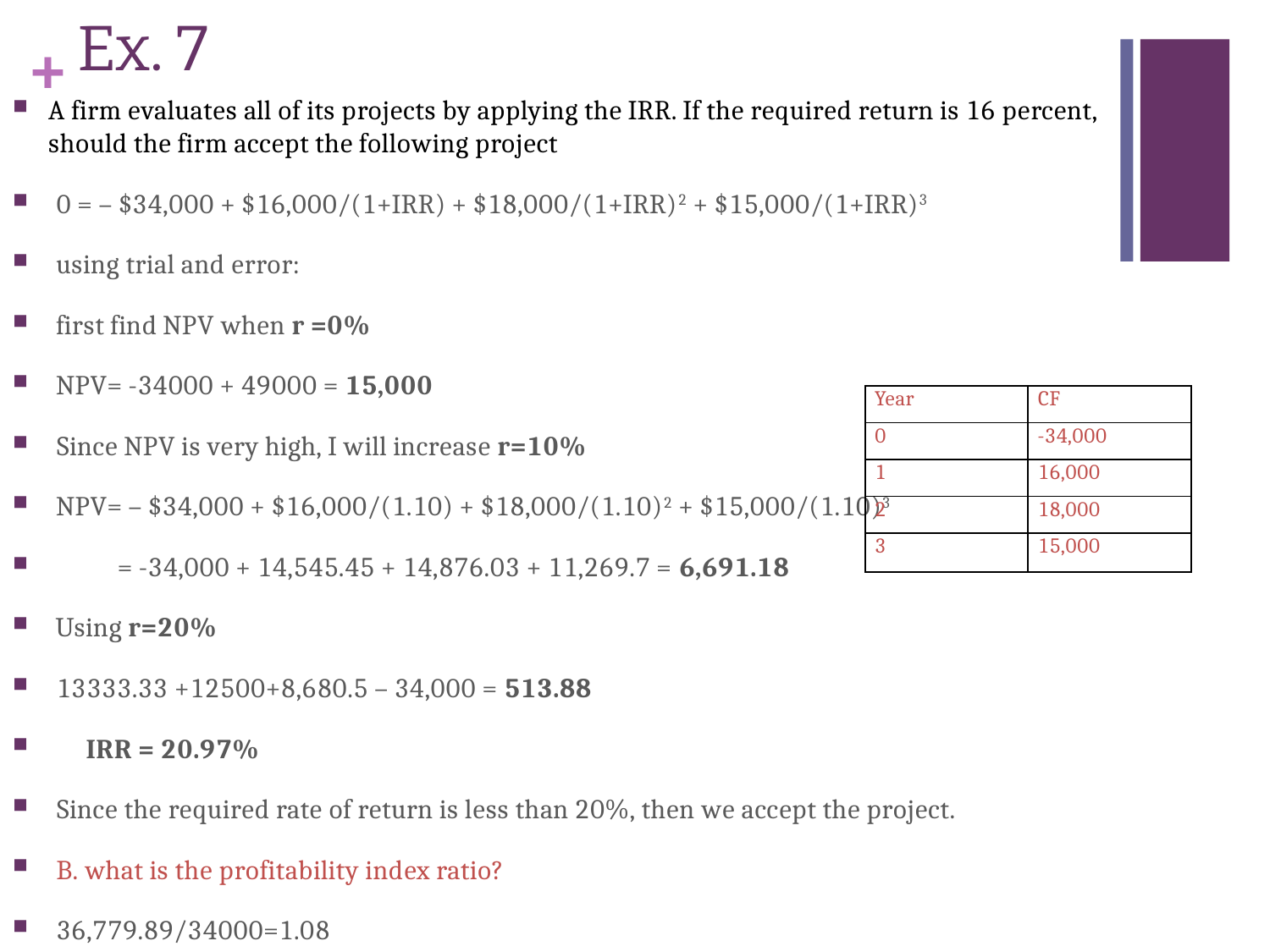

# Ex. 7
A firm evaluates all of its projects by applying the IRR. If the required return is 16 percent, should the firm accept the following project
0 = – $34,000 + $16,000/(1+IRR) + $18,000/(1+IRR)2 + $15,000/(1+IRR)3
using trial and error:
first find NPV when r =0%
NPV= -34000 + 49000 = 15,000
Since NPV is very high, I will increase r=10%
NPV= – $34,000 + $16,000/(1.10) + $18,000/(1.10)2 + $15,000/(1.10)3
          = -34,000 + 14,545.45 + 14,876.03 + 11,269.7 = 6,691.18
Using r=20%
13333.33 +12500+8,680.5 – 34,000 = 513.88
	IRR = 20.97%
Since the required rate of return is less than 20%, then we accept the project.
B. what is the profitability index ratio?
36,779.89/34000=1.08
| Year | CF |
| --- | --- |
| 0 | -34,000 |
| 1 | 16,000 |
| 2 | 18,000 |
| 3 | 15,000 |